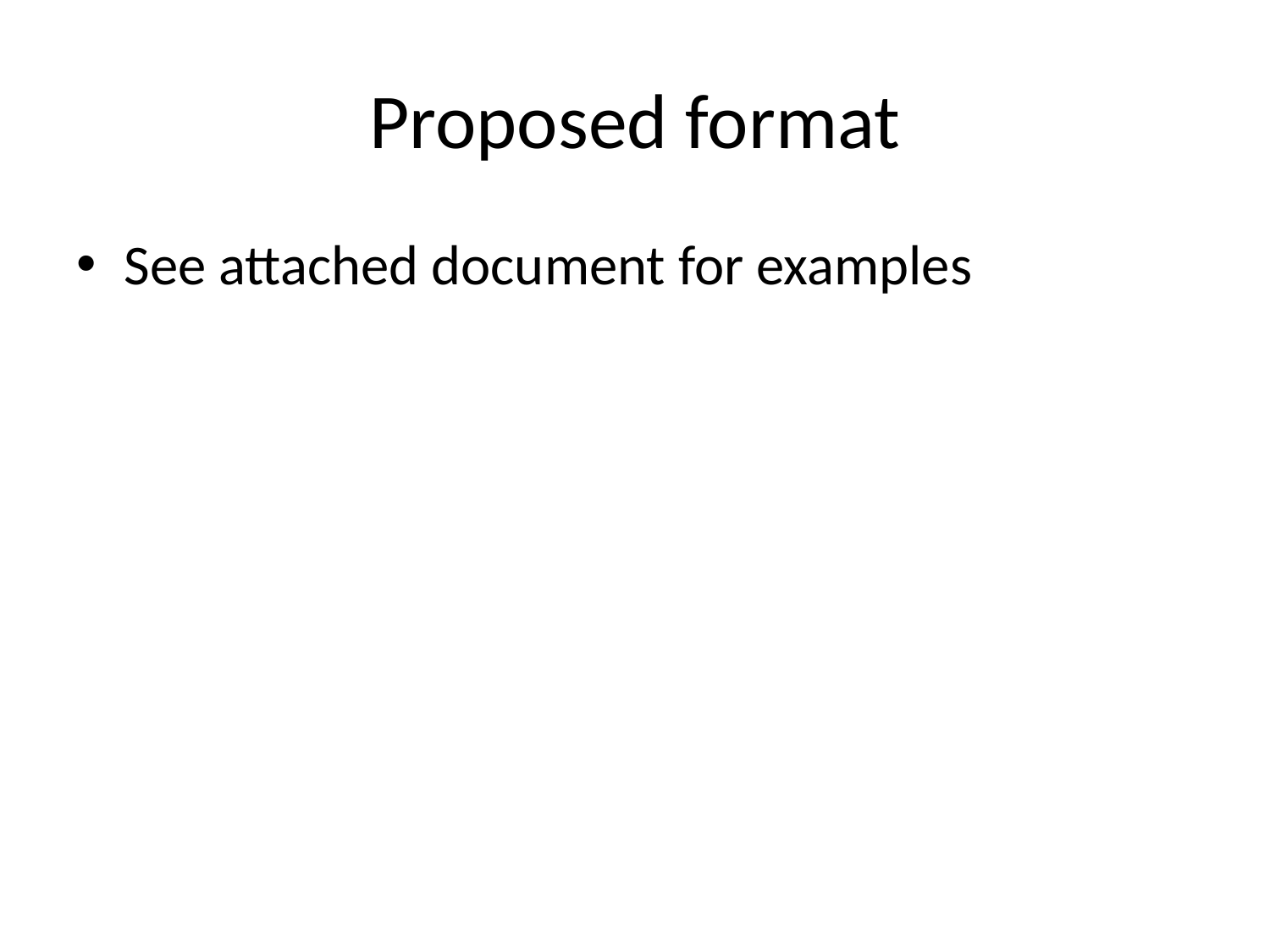

# Proposed format
See attached document for examples